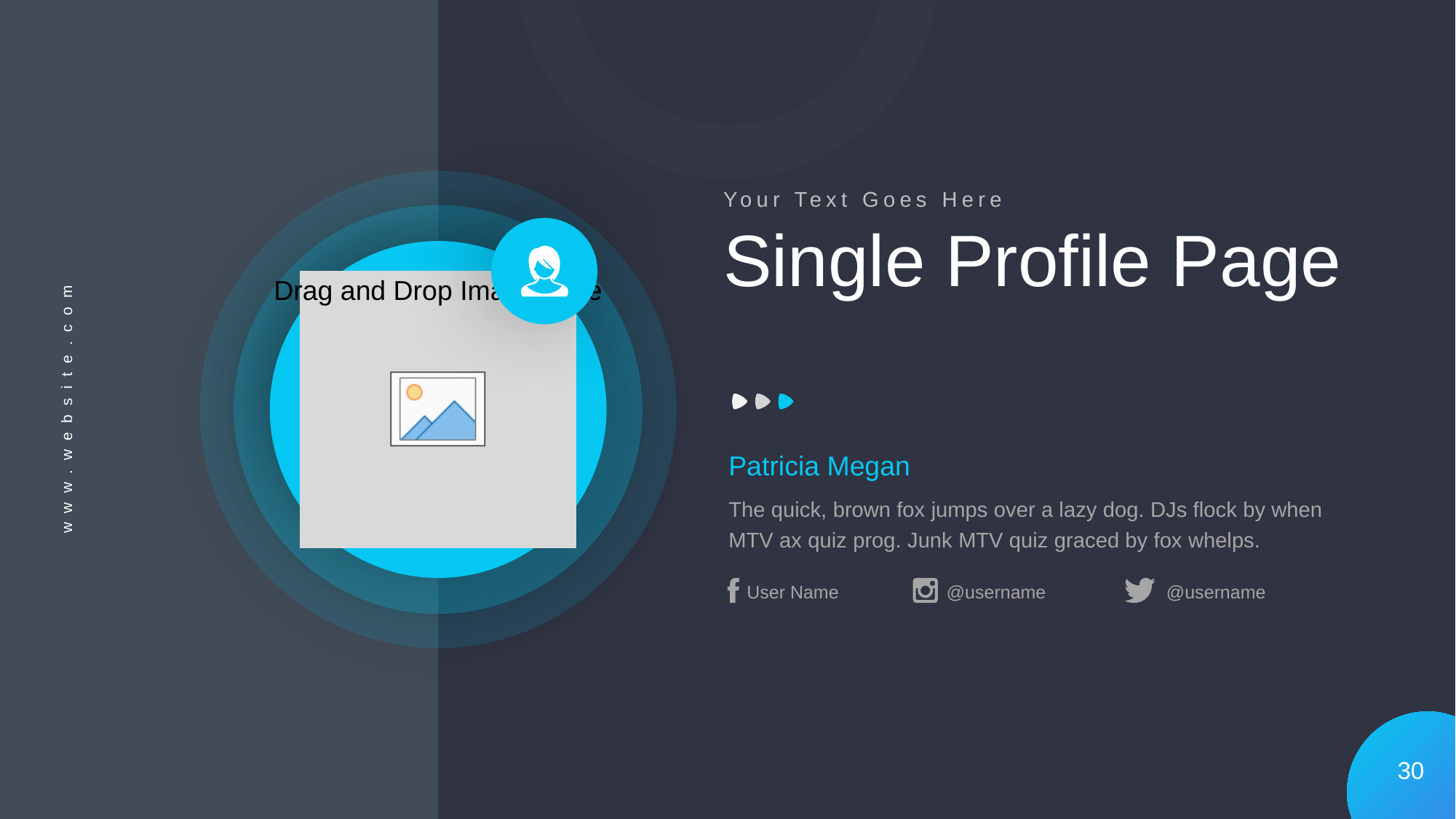

Your Text Goes Here

# Single Profile Page

Patricia Megan
The quick, brown fox jumps over a lazy dog. DJs flock by when MTV ax quiz prog. Junk MTV quiz graced by fox whelps.
@username
@username
User Name